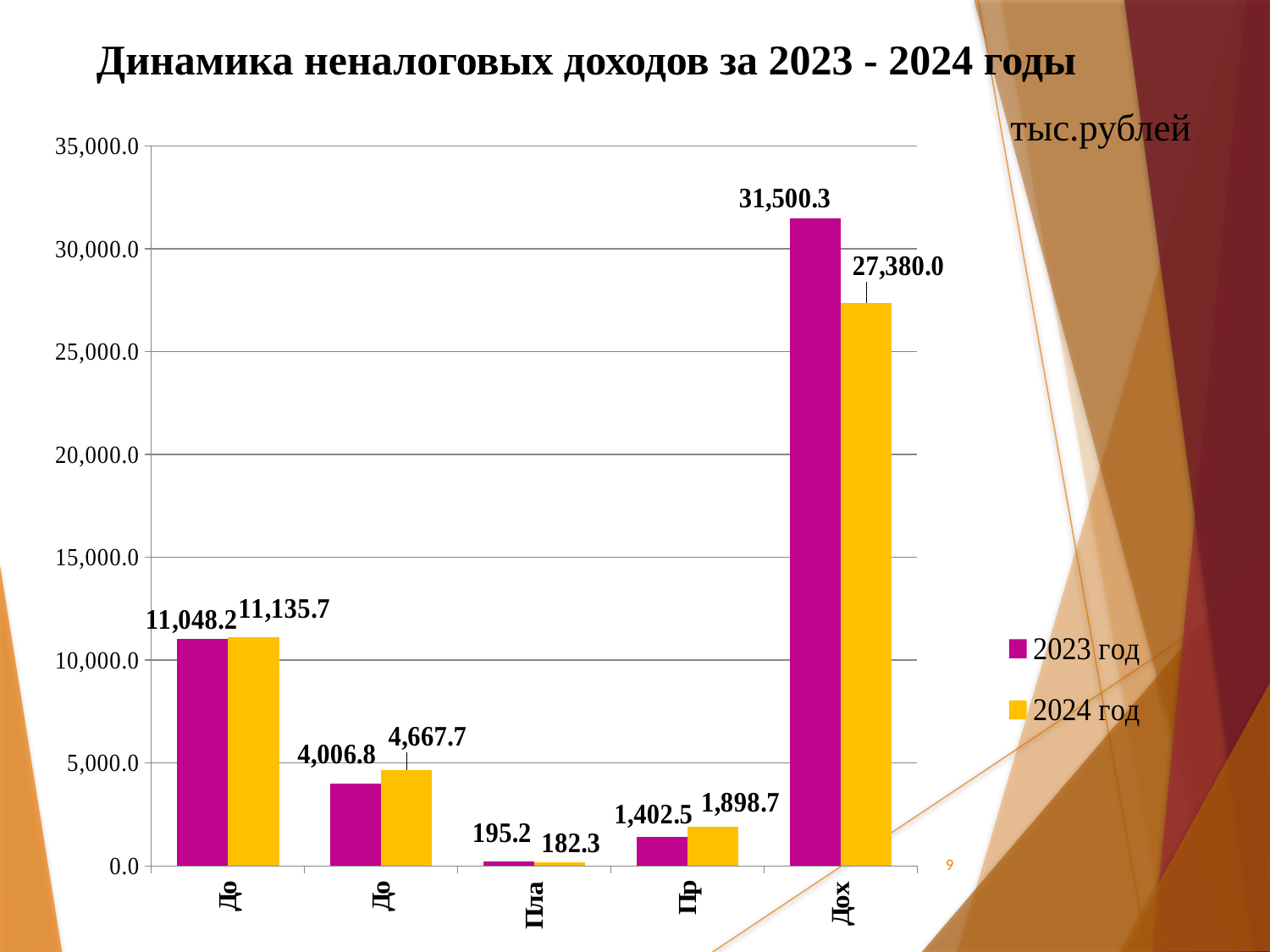

# Динамика неналоговых доходов за 2023 - 2024 годы
тыс.рублей

### Chart

| Category | 2023 год | 2024 год |
|---|---|---|
| Доходы от использования имущества | 11048.22 | 11135.7 |
| Доходы от продажи имущества и земельных участков | 4006.82 | 4667.7 |
| Плата за негативное воздействие на окружающую среду | 195.2 | 182.3 |
| Прочие неналоговые доходы | 1402.5 | 1898.7 |
| Доходы от оказания платных услуг (работ) и компенсации затрат государства | 31500.34 | 27380.0 |
9